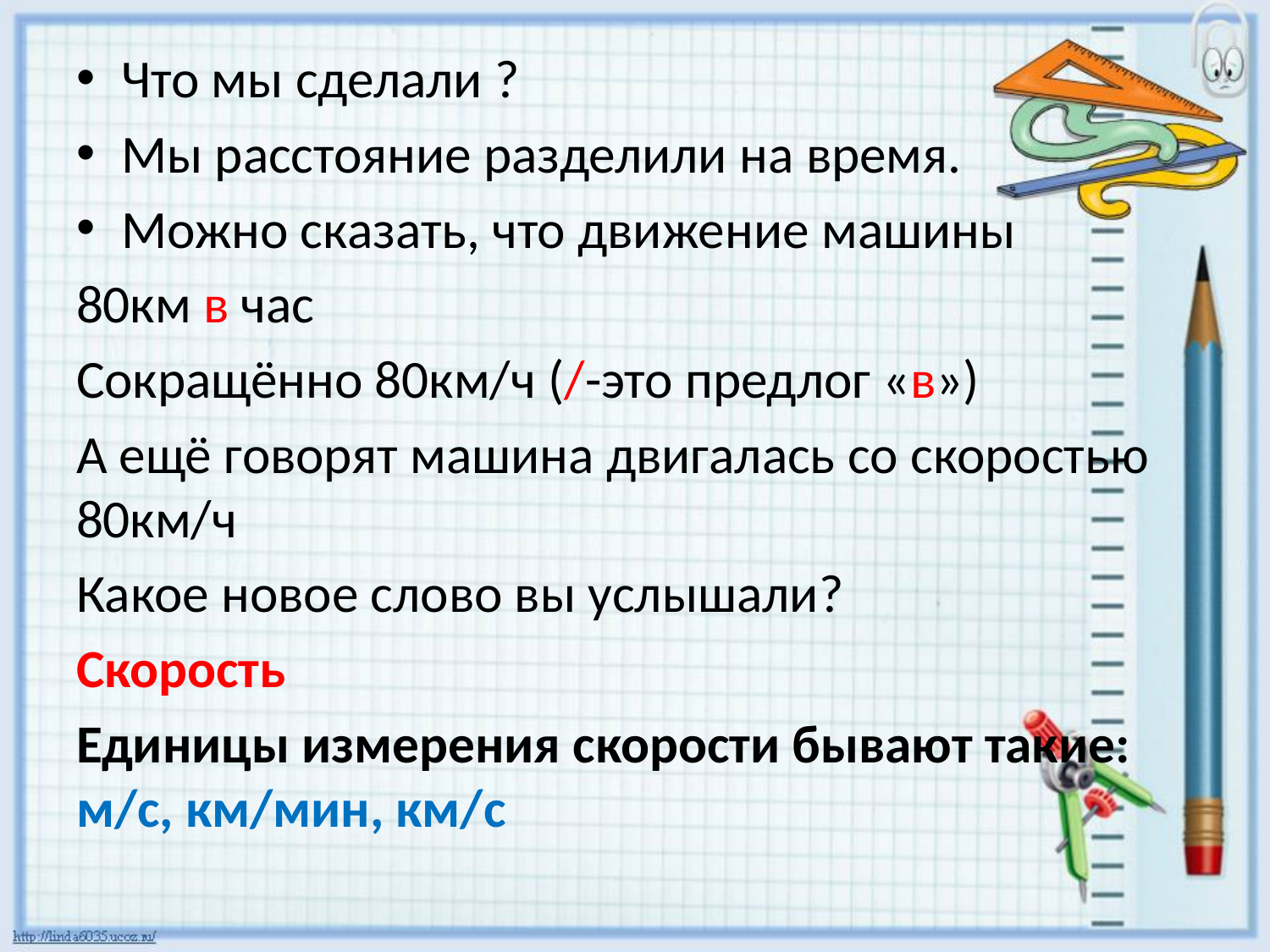

#
Что мы сделали ?
Мы расстояние разделили на время.
Можно сказать, что движение машины
80км в час
Сокращённо 80км/ч (/-это предлог «в»)
А ещё говорят машина двигалась со скоростью 80км/ч
Какое новое слово вы услышали?
Скорость
Единицы измерения скорости бывают такие: м/с, км/мин, км/с